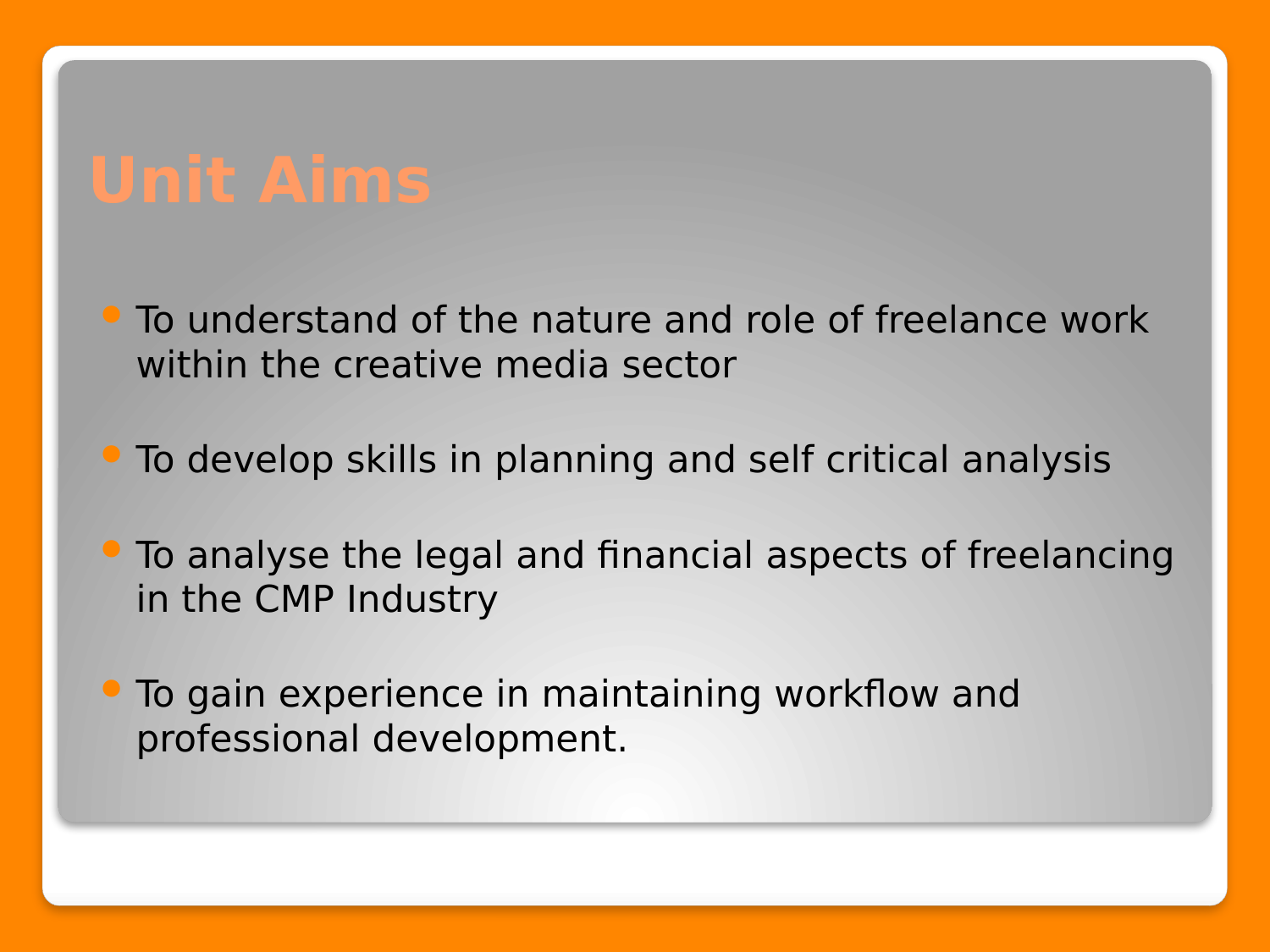

# Unit Aims

To understand of the nature and role of freelance work within the creative media sector

To develop skills in planning and self critical analysis

To analyse the legal and financial aspects of freelancing in the CMP Industry

To gain experience in maintaining workflow and professional development.